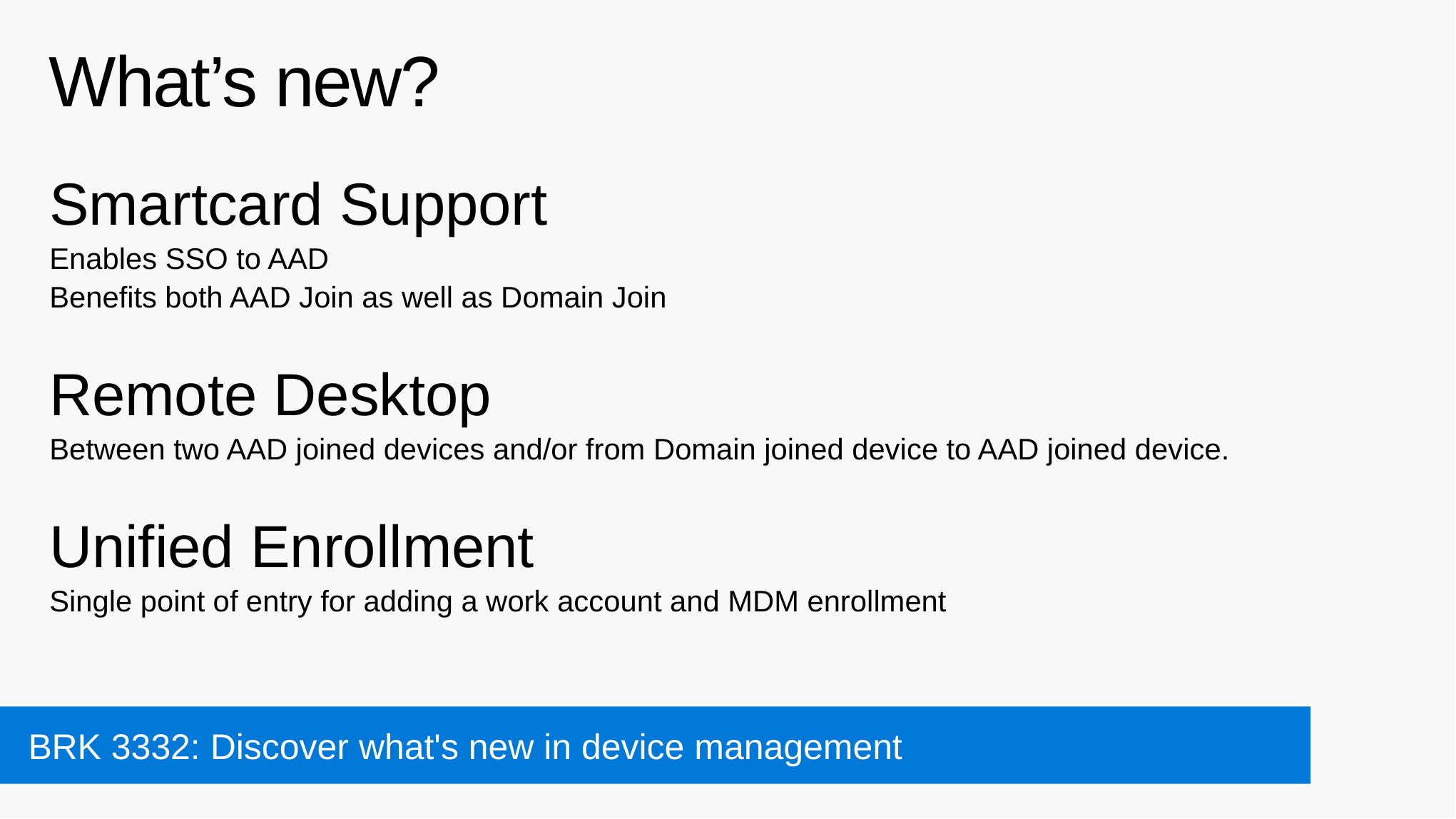

# What’s new?
Smartcard Support
Enables SSO to AAD
Benefits both AAD Join as well as Domain Join

Remote Desktop
Between two AAD joined devices and/or from Domain joined device to AAD joined device.

Unified Enrollment
Single point of entry for adding a work account and MDM enrollment

BRK 3332: Discover what's new in device management